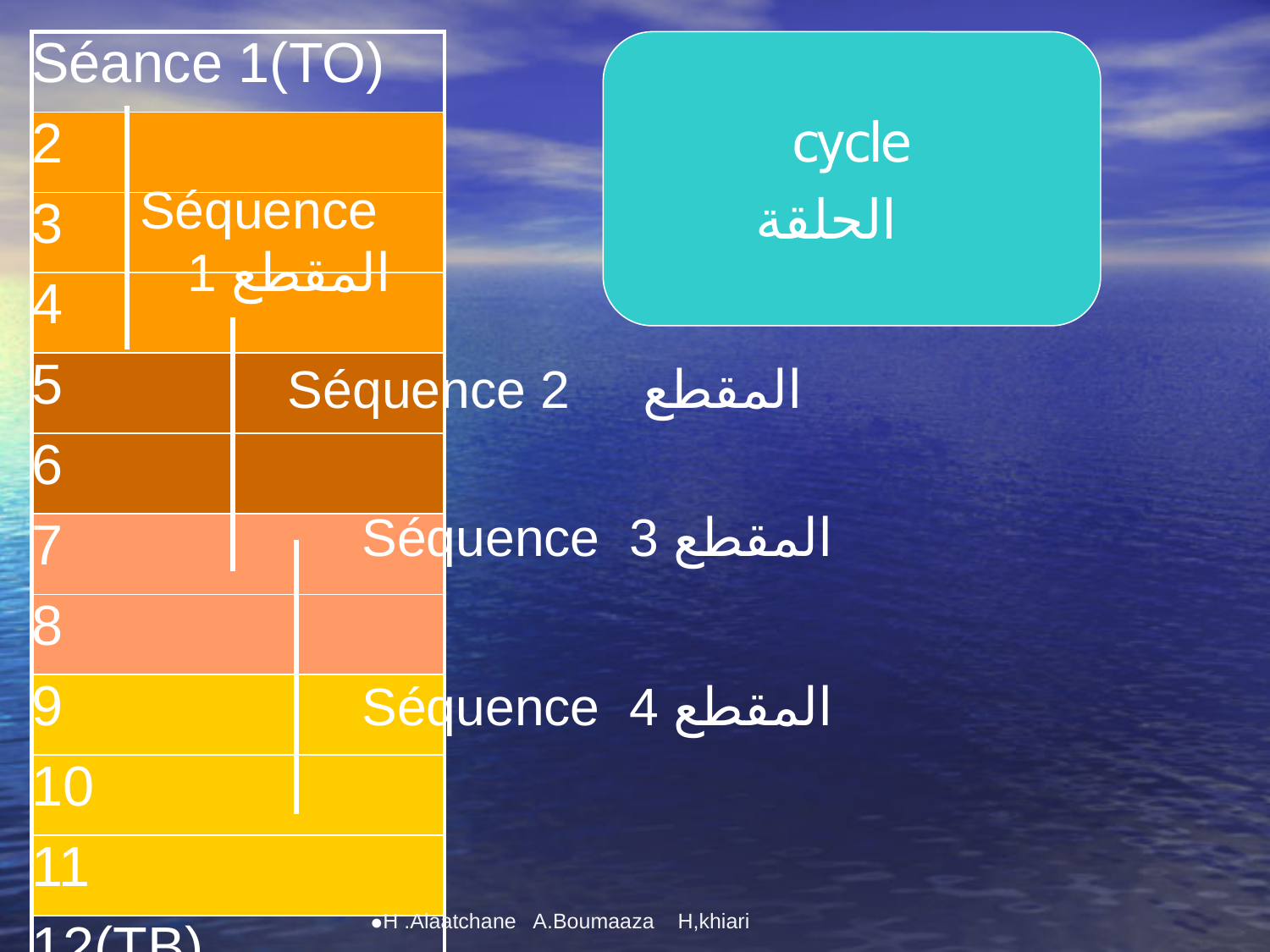

cycle
الحلقة
| Séance 1(TO) |
| --- |
| 2 |
| 3 |
| 4 |
| 5 |
| 6 |
| 7 |
| 8 |
| 9 |
| 10 |
| 11 |
| 12(TB) |
Séquence    1 المقطع
Séquence 2     المقطع
Séquence  3 المقطع
Séquence  4 المقطع
H .Alaatchane   A.Boumaaza    H,khiari